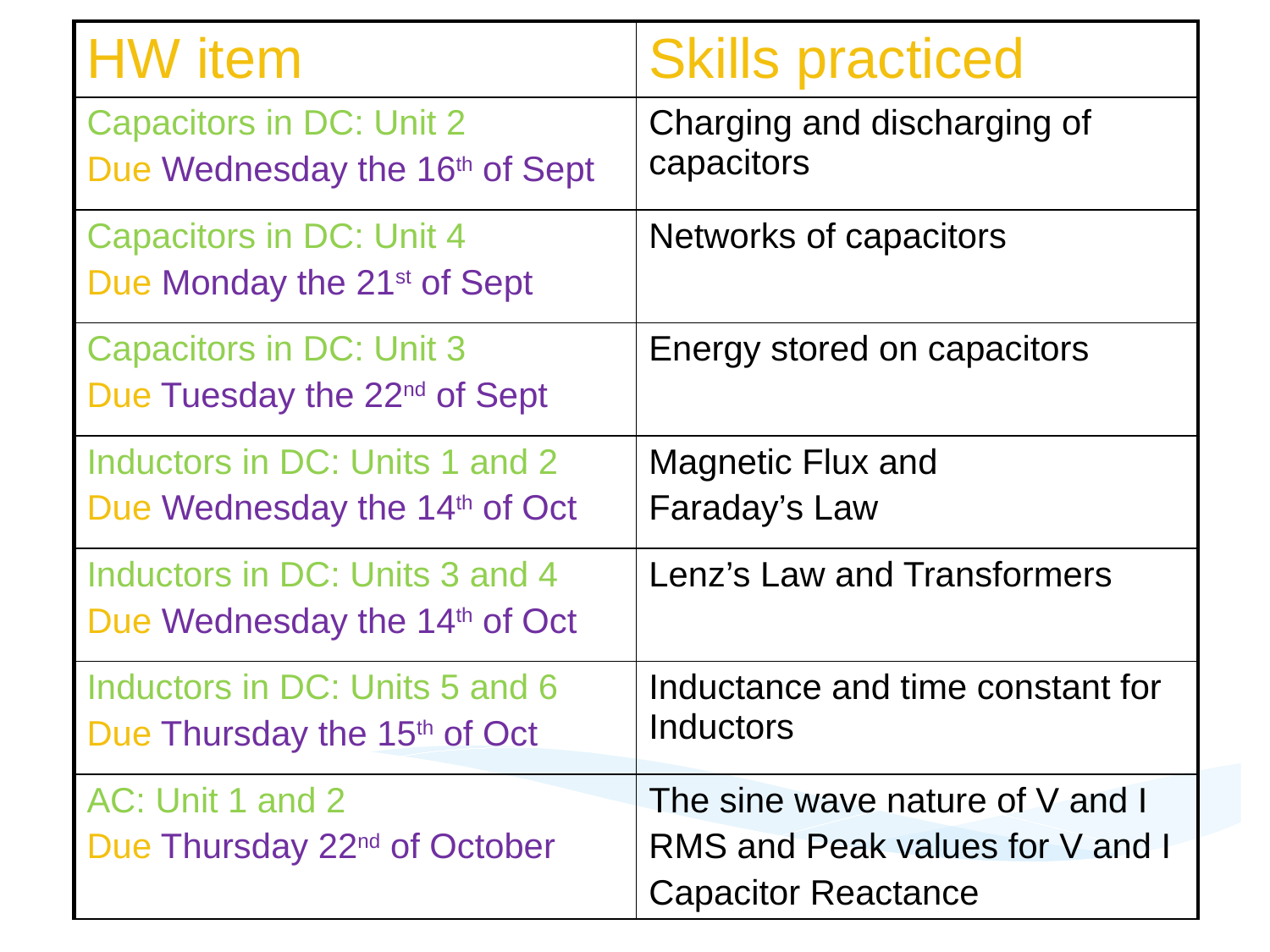

| HW item | Skills practiced |
| --- | --- |
| Capacitors in DC: Unit 2 Due Wednesday the 16th of Sept | Charging and discharging of capacitors |
| Capacitors in DC: Unit 4 Due Monday the 21st of Sept | Networks of capacitors |
| Capacitors in DC: Unit 3 Due Tuesday the 22nd of Sept | Energy stored on capacitors |
| Inductors in DC: Units 1 and 2 Due Wednesday the 14th of Oct | Magnetic Flux and Faraday’s Law |
| Inductors in DC: Units 3 and 4 Due Wednesday the 14th of Oct | Lenz’s Law and Transformers |
| Inductors in DC: Units 5 and 6 Due Thursday the 15th of Oct | Inductance and time constant for Inductors |
| AC: Unit 1 and 2 Due Thursday 22nd of October | The sine wave nature of V and I RMS and Peak values for V and I Capacitor Reactance |